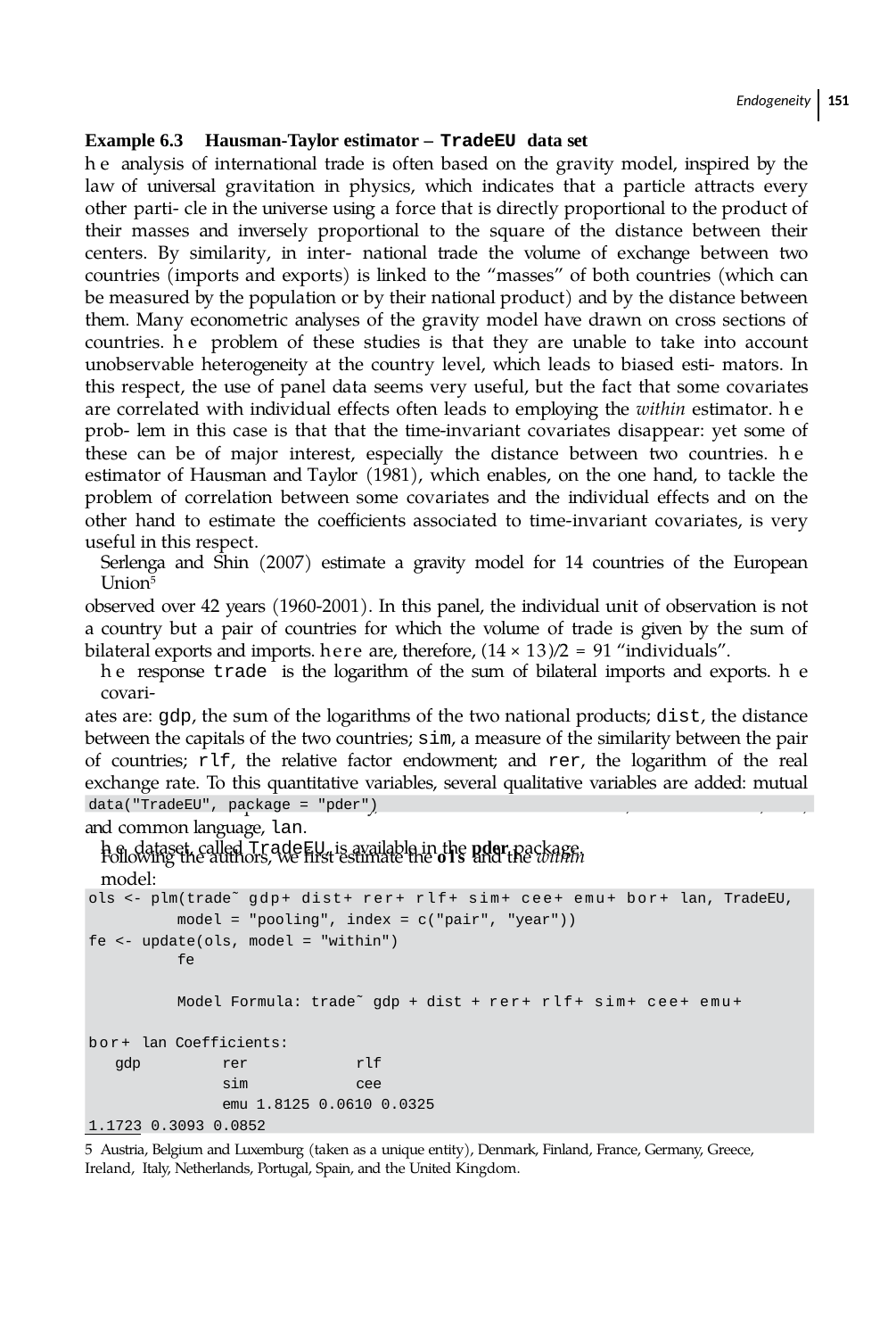

Endogeneity  151

Example 6.3  Hausman-Taylor estimator – TradeEU data set
he analysis of international trade is often based on the gravity model, inspired by the law of universal gravitation in physics, which indicates that a particle attracts every other parti- cle in the universe using a force that is directly proportional to the product of their masses and inversely proportional to the square of the distance between their centers. By similarity, in inter- national trade the volume of exchange between two countries (imports and exports) is linked to the “masses” of both countries (which can be measured by the population or by their national product) and by the distance between them. Many econometric analyses of the gravity model have drawn on cross sections of countries. he problem of these studies is that they are unable to take into account unobservable heterogeneity at the country level, which leads to biased esti- mators. In this respect, the use of panel data seems very useful, but the fact that some covariates are correlated with individual effects often leads to employing the within estimator. he prob- lem in this case is that that the time-invariant covariates disappear: yet some of these can be of major interest, especially the distance between two countries. he estimator of Hausman and Taylor (1981), which enables, on the one hand, to tackle the problem of correlation between some covariates and the individual effects and on the other hand to estimate the coeﬃcients associated to time-invariant covariates, is very useful in this respect.
Serlenga and Shin (2007) estimate a gravity model for 14 countries of the European Union5
observed over 42 years (1960-2001). In this panel, the individual unit of observation is not a country but a pair of countries for which the volume of trade is given by the sum of bilateral exports and imports. here are, therefore, (14 × 13)∕2 = 91 “individuals”.
he response trade is the logarithm of the sum of bilateral imports and exports. he covari-
ates are: gdp, the sum of the logarithms of the two national products; dist, the distance between the capitals of the two countries; sim, a measure of the similarity between the pair of countries; rlf, the relative factor endowment; and rer, the logarithm of the real exchange rate. To this quantitative variables, several qualitative variables are added: mutual adhesion to the European Community, cee and to the Euro Zone emu; common border; bor; and common language, lan.
he dataset, called TradeEU, is available in the pder package.

data("TradeEU", package = "pder")
Following the authors, we ﬁrst estimate the ols and the within model:
ols <- plm(trade ̃ gdp+ dist+ rer+ rlf+ sim+ cee+ emu+ bor+ lan, TradeEU,
model = "pooling", index = c("pair", "year")) fe <- update(ols, model = "within")
fe
Model Formula: trade ̃ gdp + dist + rer+ rlf+ sim+ cee+ emu+ bor+ lan Coefficients:
gdp	rer	rlf	sim	cee	emu 1.8125 0.0610 0.0325 1.1723 0.3093 0.0852

5 Austria, Belgium and Luxemburg (taken as a unique entity), Denmark, Finland, France, Germany, Greece, Ireland, Italy, Netherlands, Portugal, Spain, and the United Kingdom.